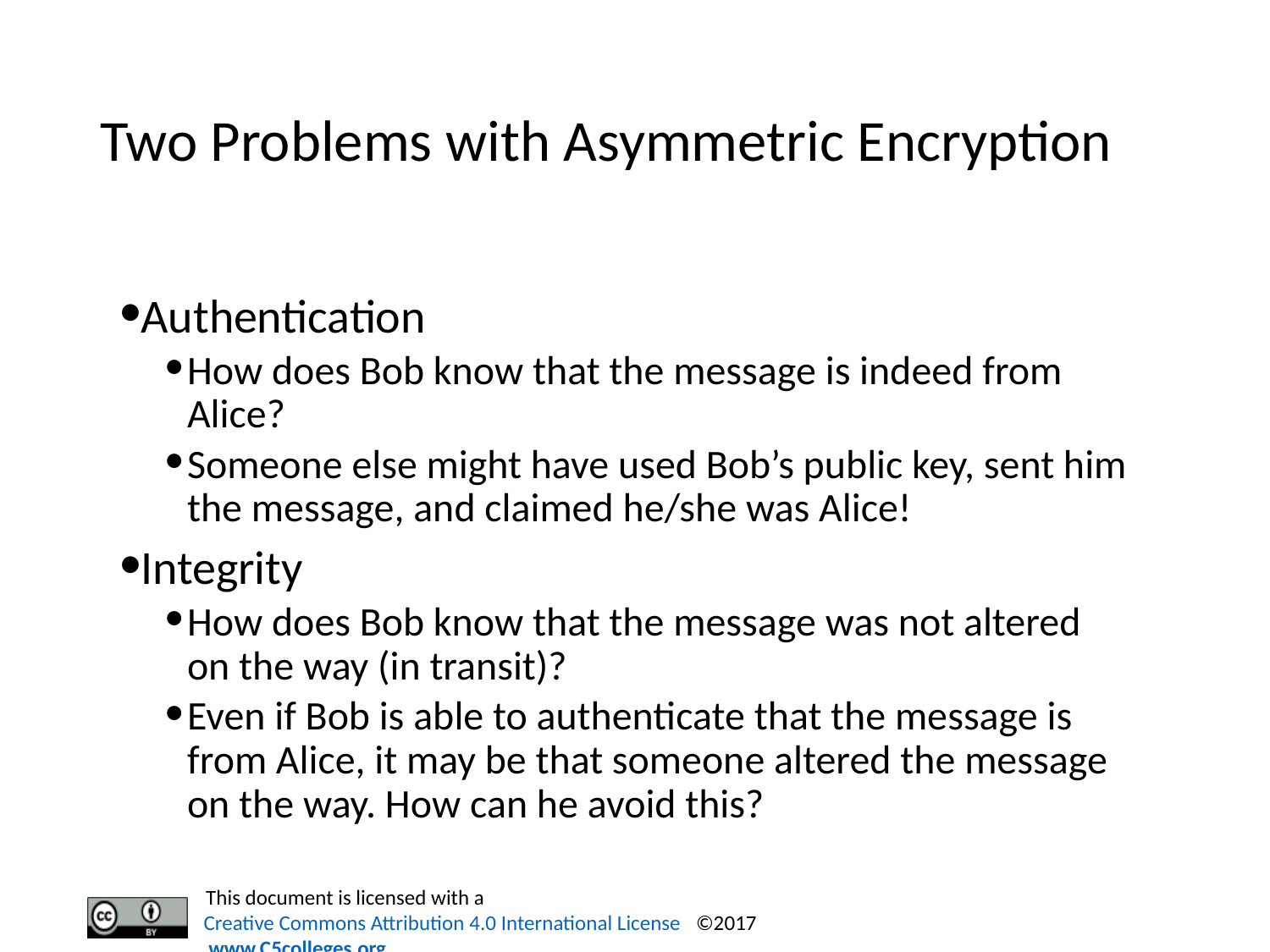

# Two Problems with Asymmetric Encryption
Authentication
How does Bob know that the message is indeed from Alice?
Someone else might have used Bob’s public key, sent him the message, and claimed he/she was Alice!
Integrity
How does Bob know that the message was not altered on the way (in transit)?
Even if Bob is able to authenticate that the message is from Alice, it may be that someone altered the message on the way. How can he avoid this?